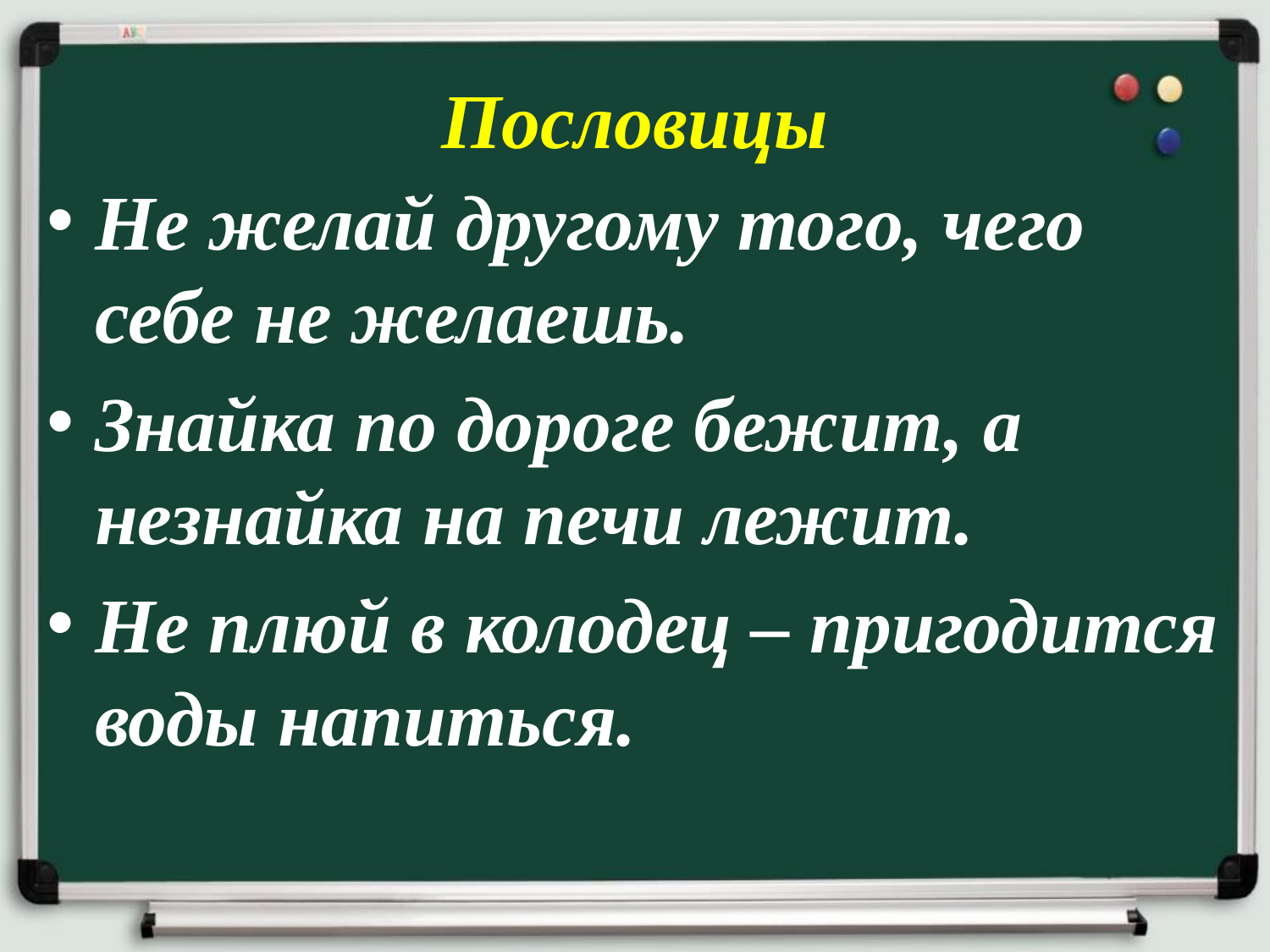

Пословицы
Не желай другому того, чего себе не желаешь.
Знайка по дороге бежит, а незнайка на печи лежит.
Не плюй в колодец – пригодится воды напиться.